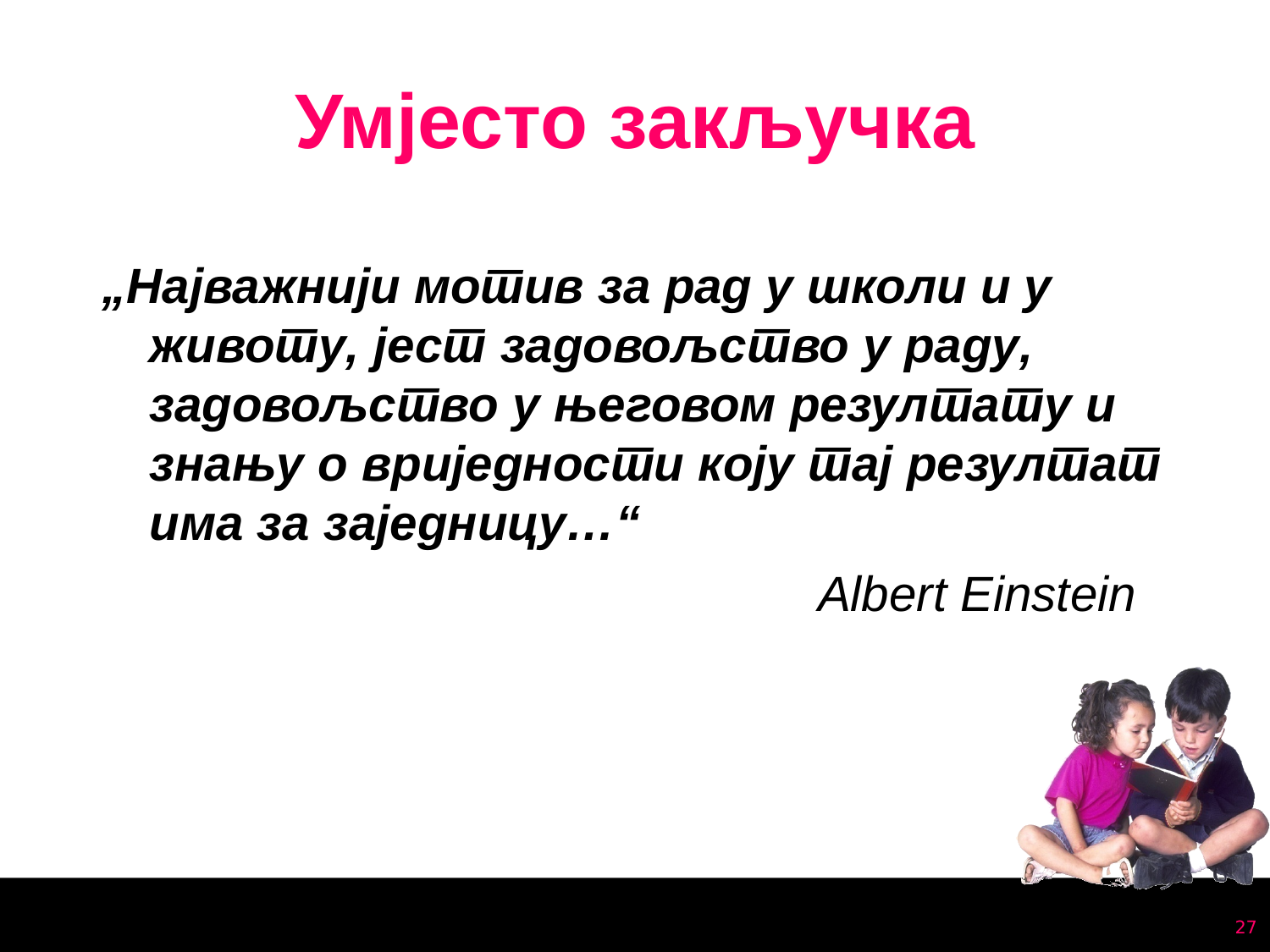

# Умјесто закључка
„Најважнији мотив за рад у школи и у животу, јест задовољство у раду, задовољство у његовом резултату и знању о вриједности коју тај резултат има за заједницу…“
Albert Einstein
27